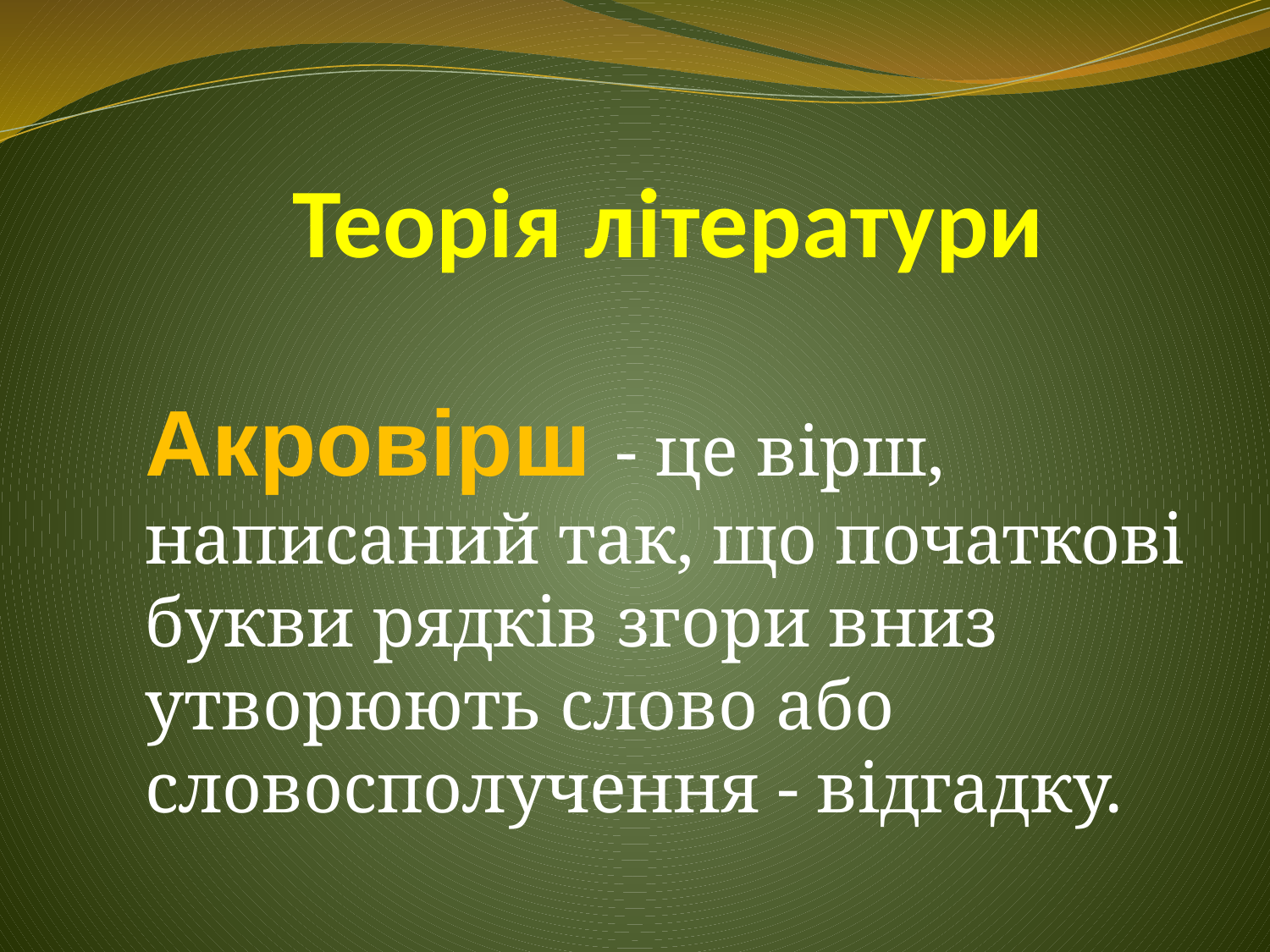

# Теорія літератури
Акровірш - це вірш, написаний так, що початкові букви рядків згори вниз утворюють слово або словосполучення - відгадку.